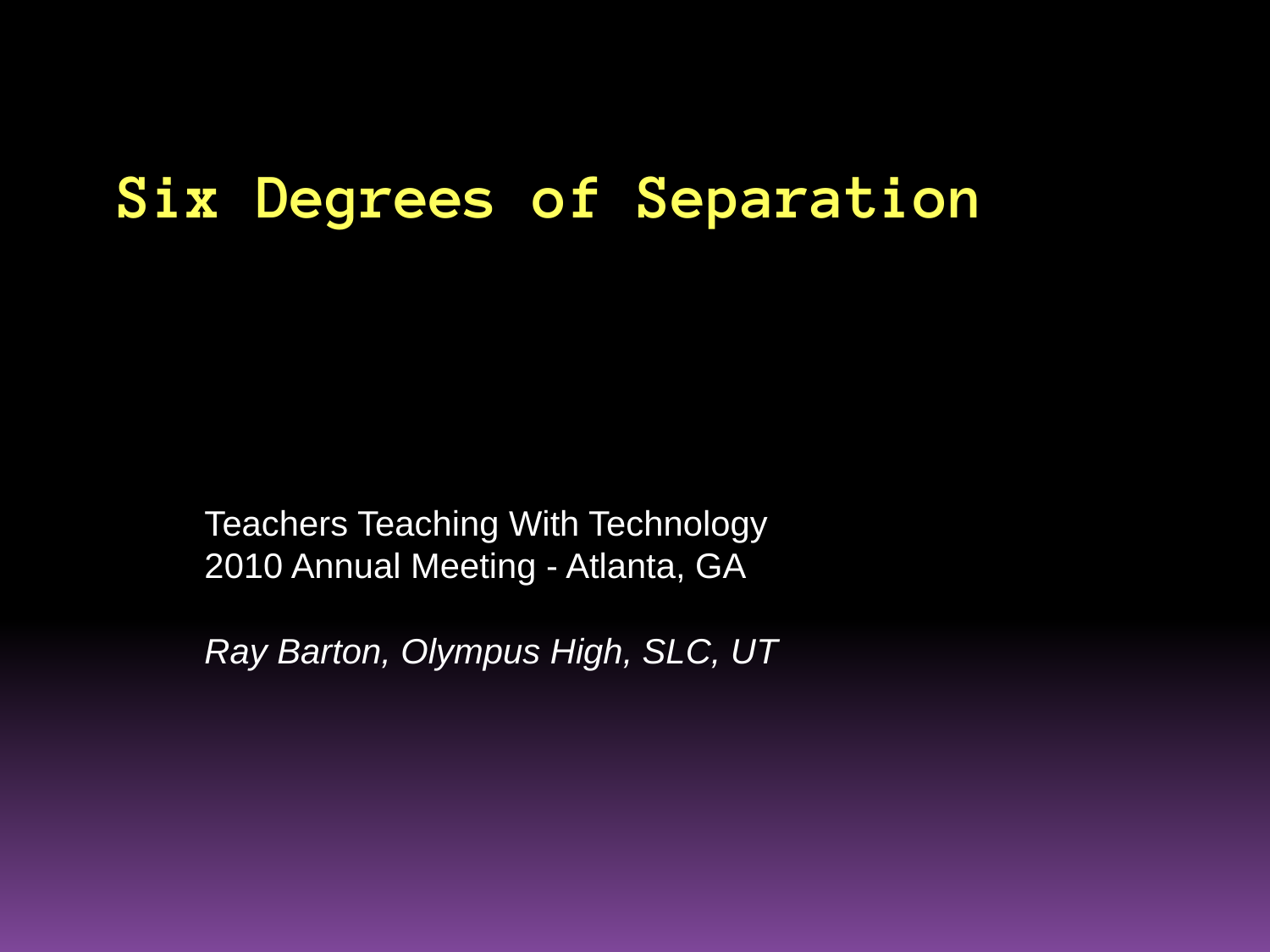

# Six Degrees of Separation
Teachers Teaching With Technology
2010 Annual Meeting - Atlanta, GA

Ray Barton, Olympus High, SLC, UT